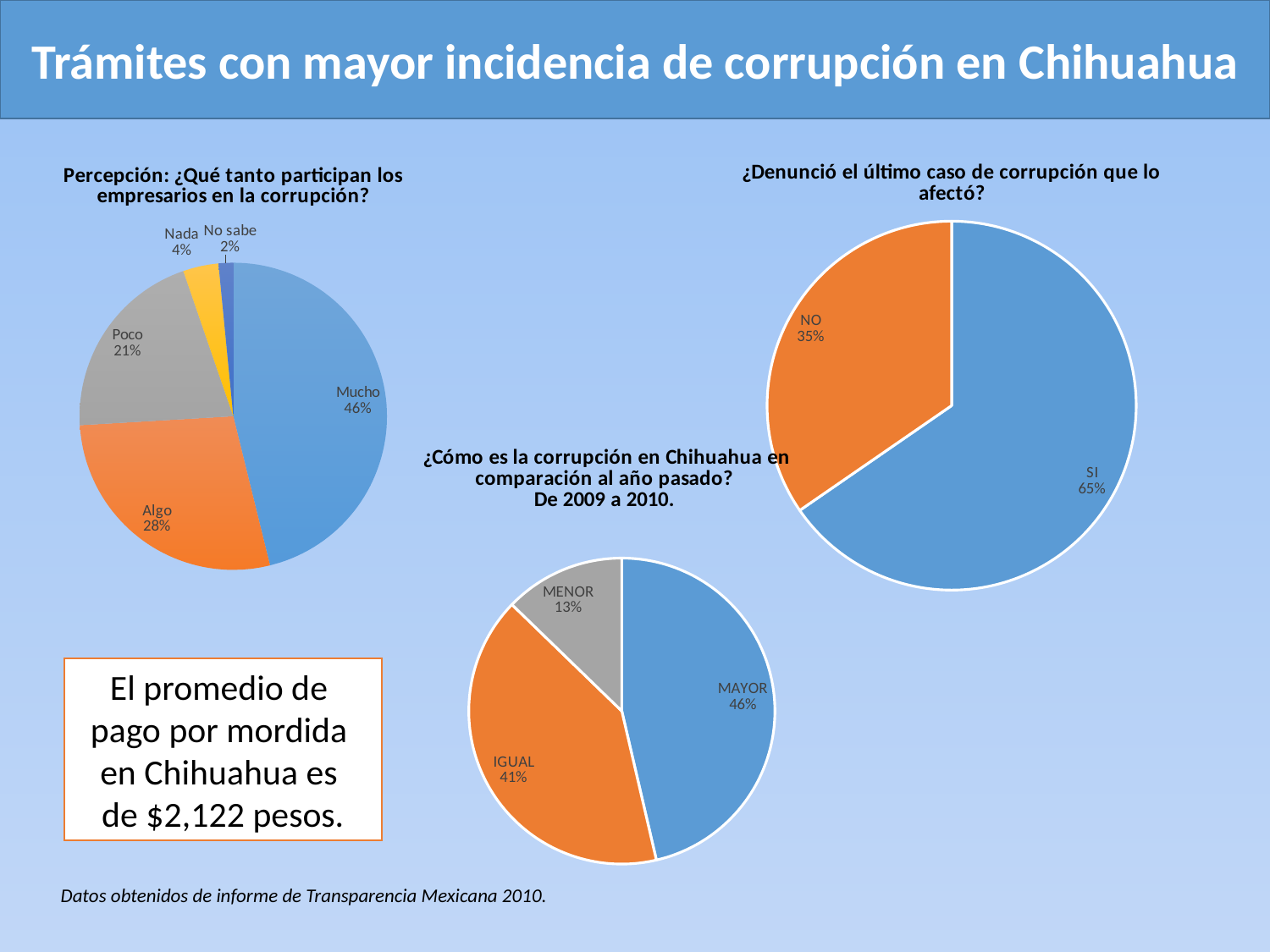

Trámites con mayor incidencia de corrupción en Chihuahua

### Chart: ¿Denunció el último caso de corrupción que lo afectó?

| Category |  |
|---|---|
| SI | 119.0 |
| NO | 63.0 |

### Chart: Percepción: ¿Qué tanto participan los empresarios en la corrupción?

| Category |  |
|---|---|
| Mucho | 210.0 |
| Algo | 127.0 |
| Poco | 94.0 |
| Nada | 17.0 |
| No sabe | 7.0 |

### Chart: ¿Cómo es la corrupción en Chihuahua en comparación al año pasado?
De 2009 a 2010.

| Category |  |
|---|---|
| MAYOR | 211.0 |
| IGUAL | 186.0 |
| MENOR | 58.0 |
El promedio de
pago por mordida
en Chihuahua es
de $2,122 pesos.
Datos obtenidos de informe de Transparencia Mexicana 2010.